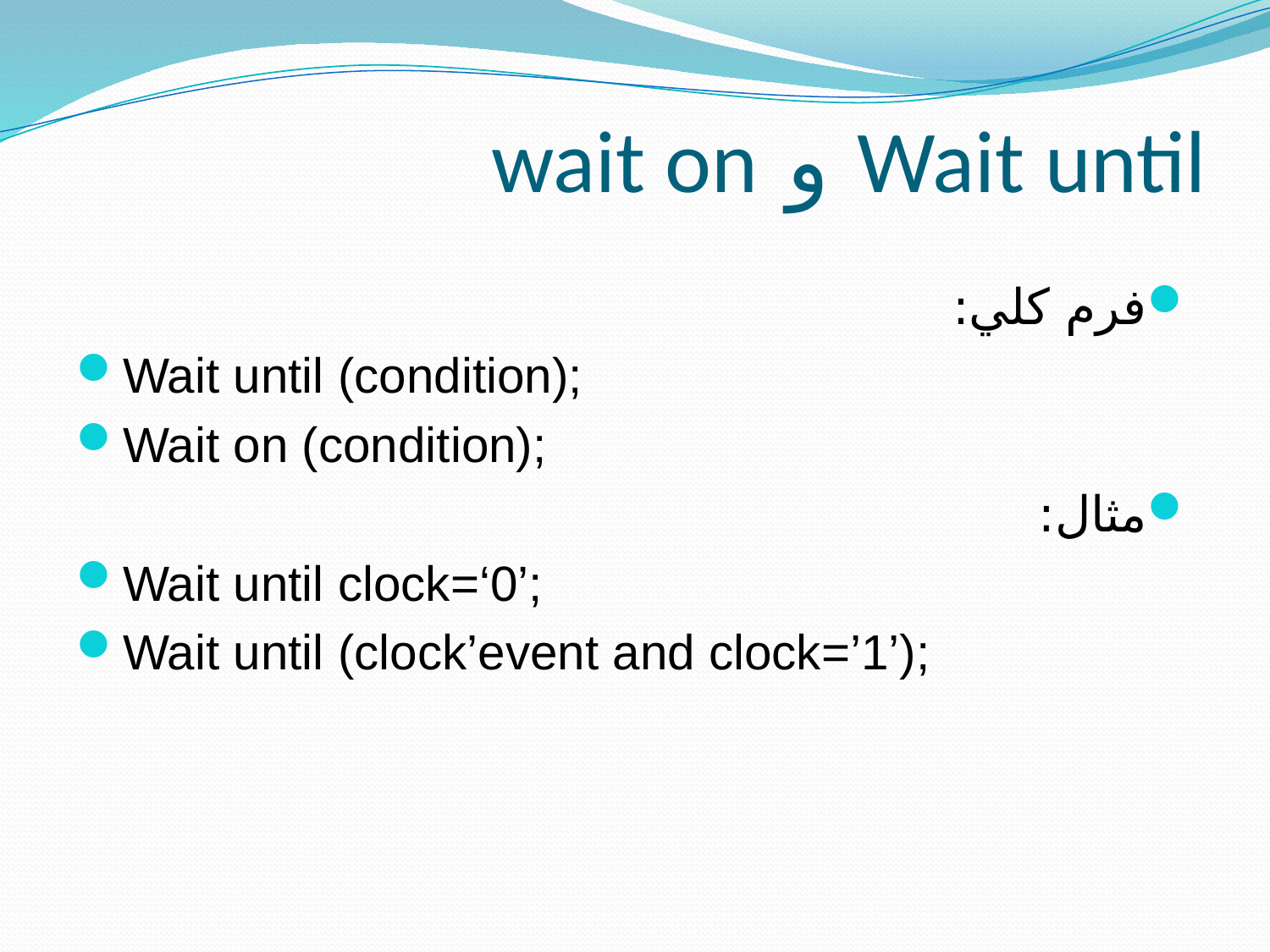

# Wait until و wait on
فرم کلي:
Wait until (condition);
Wait on (condition);
مثال:
Wait until clock=‘0’;
Wait until (clock’event and clock=’1’);